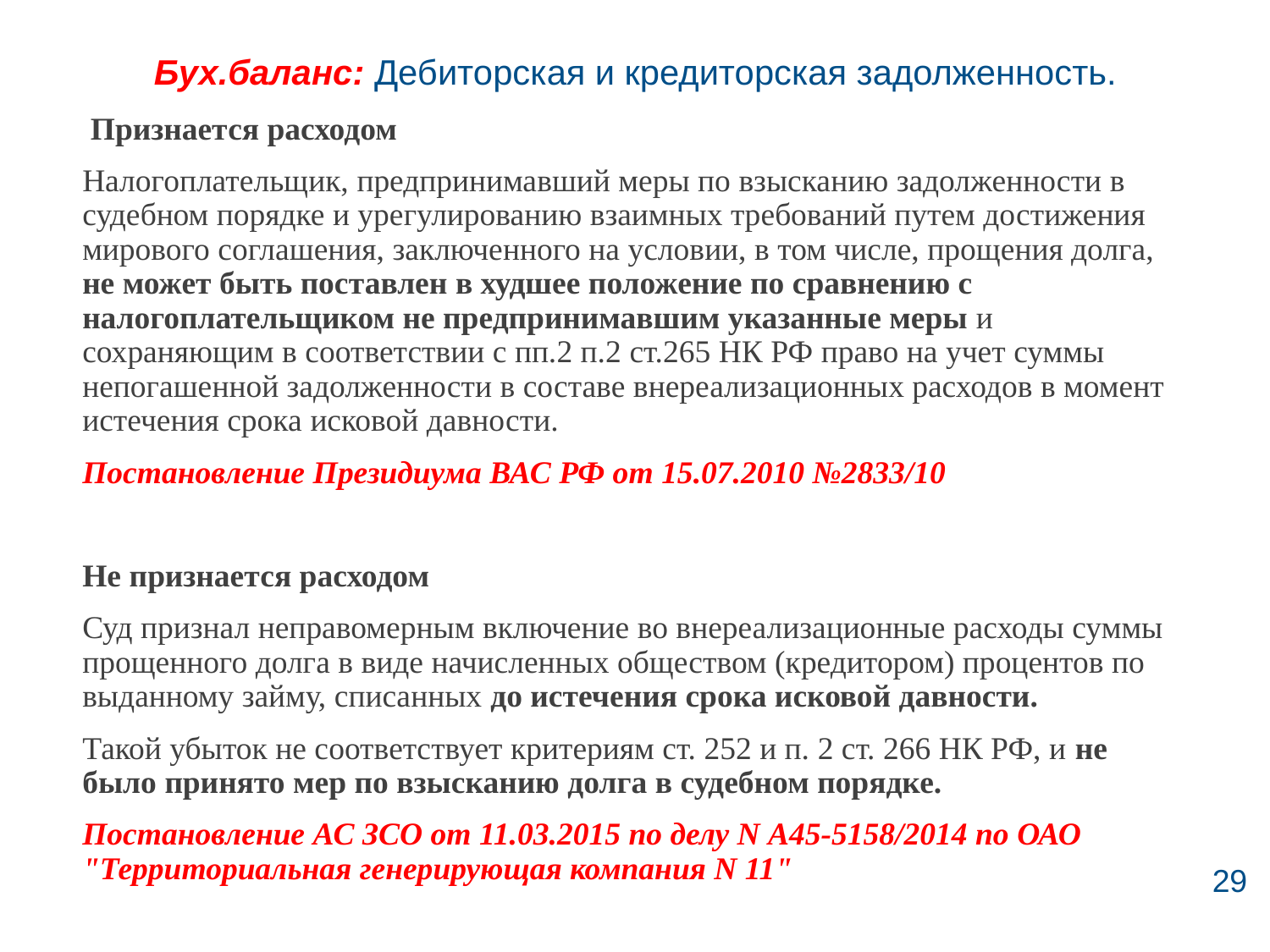

# Бух.баланс: Дебиторская и кредиторская задолженность.
 Признается расходом
Налогоплательщик, предпринимавший меры по взысканию задолженности в судебном порядке и урегулированию взаимных требований путем достижения мирового соглашения, заключенного на условии, в том числе, прощения долга, не может быть поставлен в худшее положение по сравнению с налогоплательщиком не предпринимавшим указанные меры и сохраняющим в соответствии с пп.2 п.2 ст.265 НК РФ право на учет суммы непогашенной задолженности в составе внереализационных расходов в момент истечения срока исковой давности.
Постановление Президиума ВАС РФ от 15.07.2010 №2833/10

Не признается расходом
Суд признал неправомерным включение во внереализационные расходы суммы прощенного долга в виде начисленных обществом (кредитором) процентов по выданному займу, списанных до истечения срока исковой давности.
Такой убыток не соответствует критериям ст. 252 и п. 2 ст. 266 НК РФ, и не было принято мер по взысканию долга в судебном порядке.
Постановление АС ЗСО от 11.03.2015 по делу N А45-5158/2014 по ОАО "Территориальная генерирующая компания N 11"